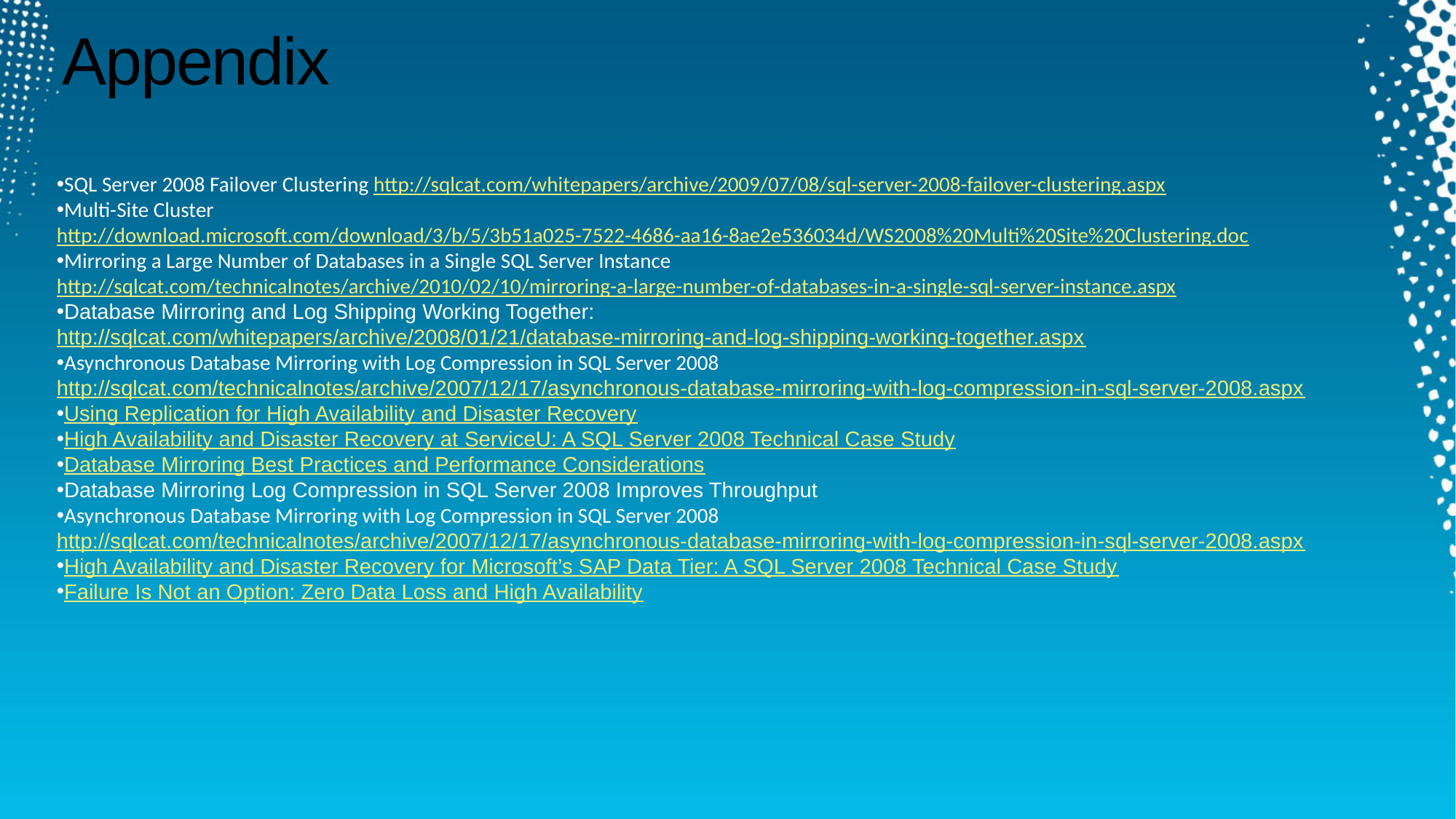

# Appendix
SQL Server 2008 Failover Clustering http://sqlcat.com/whitepapers/archive/2009/07/08/sql-server-2008-failover-clustering.aspx
Multi-Site Cluster http://download.microsoft.com/download/3/b/5/3b51a025-7522-4686-aa16-8ae2e536034d/WS2008%20Multi%20Site%20Clustering.doc
Mirroring a Large Number of Databases in a Single SQL Server Instance http://sqlcat.com/technicalnotes/archive/2010/02/10/mirroring-a-large-number-of-databases-in-a-single-sql-server-instance.aspx
Database Mirroring and Log Shipping Working Together: http://sqlcat.com/whitepapers/archive/2008/01/21/database-mirroring-and-log-shipping-working-together.aspx
Asynchronous Database Mirroring with Log Compression in SQL Server 2008 http://sqlcat.com/technicalnotes/archive/2007/12/17/asynchronous-database-mirroring-with-log-compression-in-sql-server-2008.aspx
Using Replication for High Availability and Disaster Recovery
High Availability and Disaster Recovery at ServiceU: A SQL Server 2008 Technical Case Study
Database Mirroring Best Practices and Performance Considerations
Database Mirroring Log Compression in SQL Server 2008 Improves Throughput
Asynchronous Database Mirroring with Log Compression in SQL Server 2008 http://sqlcat.com/technicalnotes/archive/2007/12/17/asynchronous-database-mirroring-with-log-compression-in-sql-server-2008.aspx
High Availability and Disaster Recovery for Microsoft’s SAP Data Tier: A SQL Server 2008 Technical Case Study
Failure Is Not an Option: Zero Data Loss and High Availability